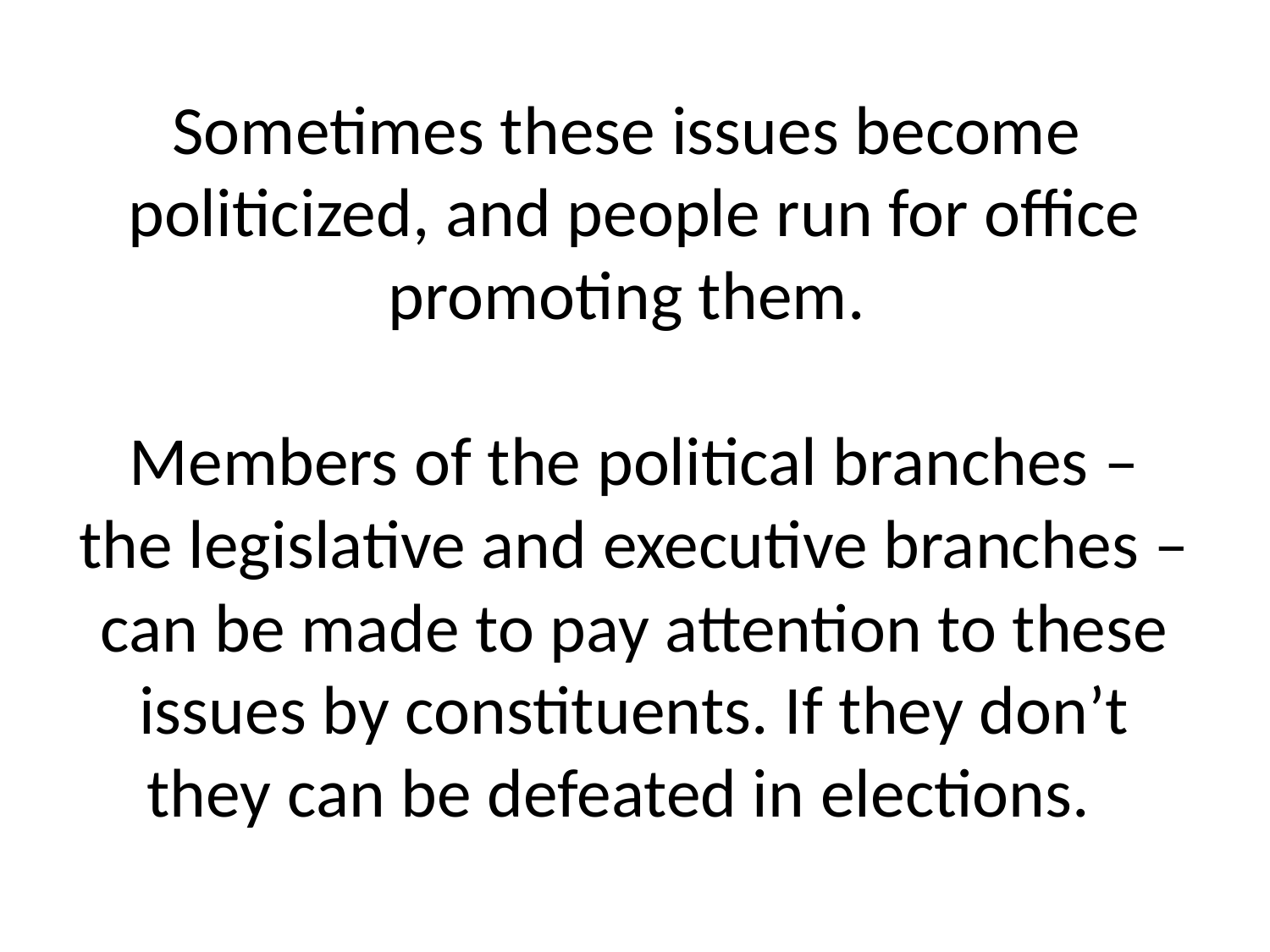

# Sometimes these issues become  politicized, and people run for office promoting them. Members of the political branches – the legislative and executive branches – can be made to pay attention to these issues by constituents. If they don’t they can be defeated in elections.